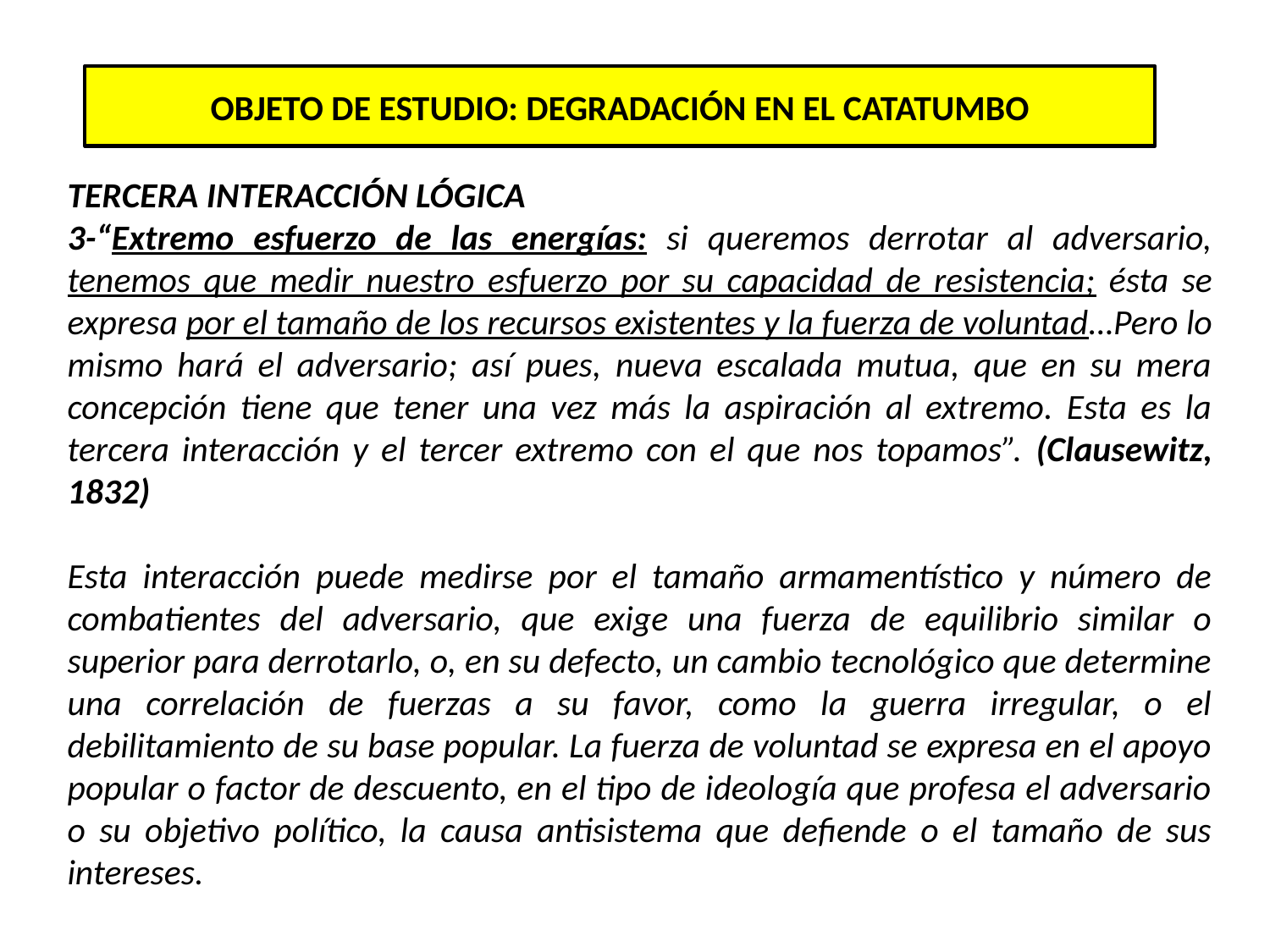

OBJETO DE ESTUDIO: DEGRADACIÓN EN EL CATATUMBO
TERCERA INTERACCIÓN LÓGICA
3-“Extremo esfuerzo de las energías: si queremos derrotar al adversario, tenemos que medir nuestro esfuerzo por su capacidad de resistencia; ésta se expresa por el tamaño de los recursos existentes y la fuerza de voluntad…Pero lo mismo hará el adversario; así pues, nueva escalada mutua, que en su mera concepción tiene que tener una vez más la aspiración al extremo. Esta es la tercera interacción y el tercer extremo con el que nos topamos”. (Clausewitz, 1832)

Esta interacción puede medirse por el tamaño armamentístico y número de combatientes del adversario, que exige una fuerza de equilibrio similar o superior para derrotarlo, o, en su defecto, un cambio tecnológico que determine una correlación de fuerzas a su favor, como la guerra irregular, o el debilitamiento de su base popular. La fuerza de voluntad se expresa en el apoyo popular o factor de descuento, en el tipo de ideología que profesa el adversario o su objetivo político, la causa antisistema que defiende o el tamaño de sus intereses.